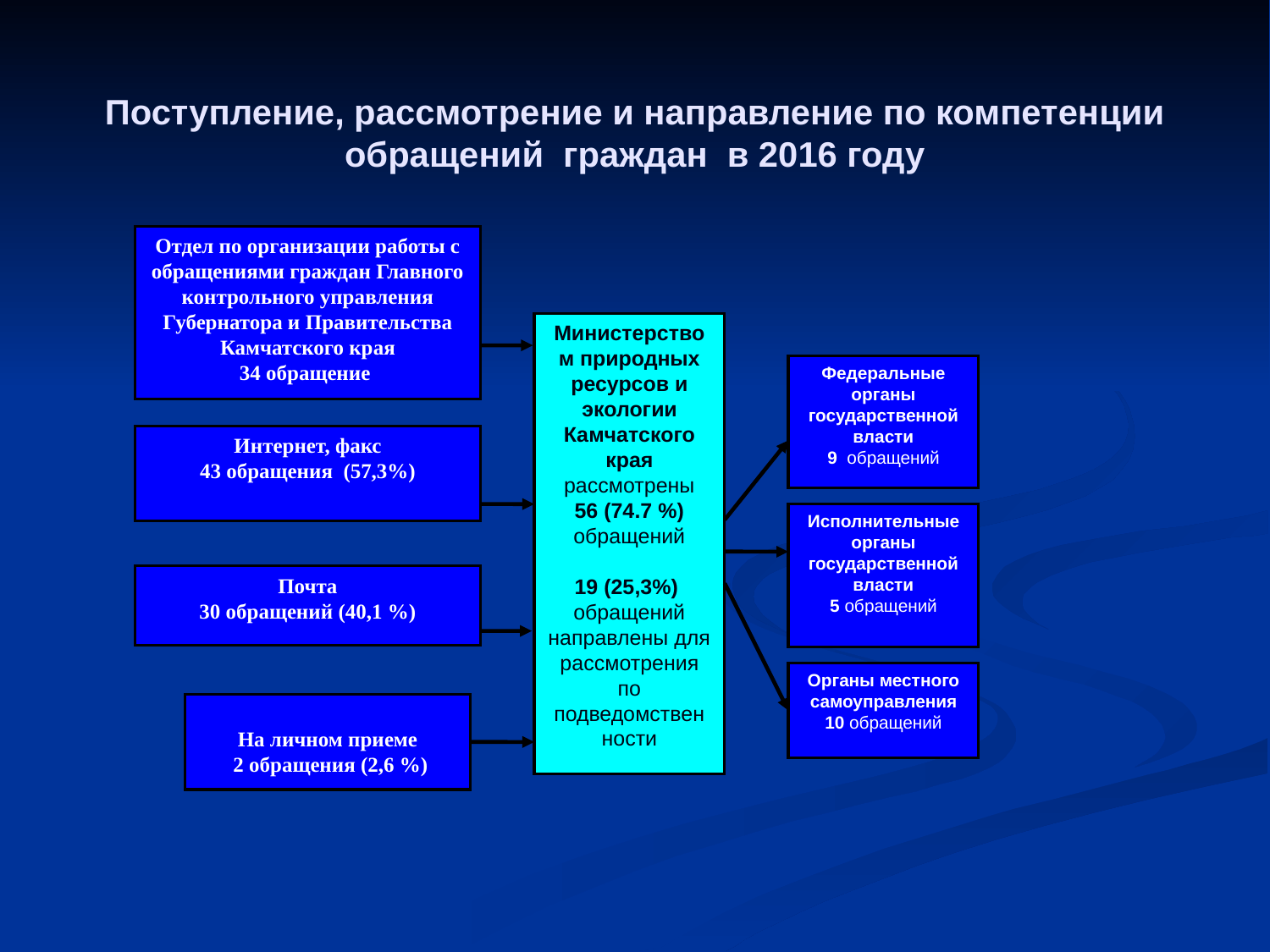

# Поступление, рассмотрение и направление по компетенции обращений  граждан  в 2016 году

Отдел по организации работы с обращениями граждан Главного контрольного управления Губернатора и Правительства Камчатского края
34 обращение

Министерством природных ресурсов и экологии Камчатского края рассмотрены
56 (74.7 %) обращений

19 (25,3%)
обращений направлены для рассмотрения по подведомствен
ности

Федеральные органы государственной власти
9  обращений

Исполнительные органы государственной власти
5 обращений

Органы местного самоуправления
10 обращений

На личном приеме
 2 обращения (2,6 %)

Интернет, факс
43 обращения  (57,3%)

Почта
30 обращений (40,1 %)